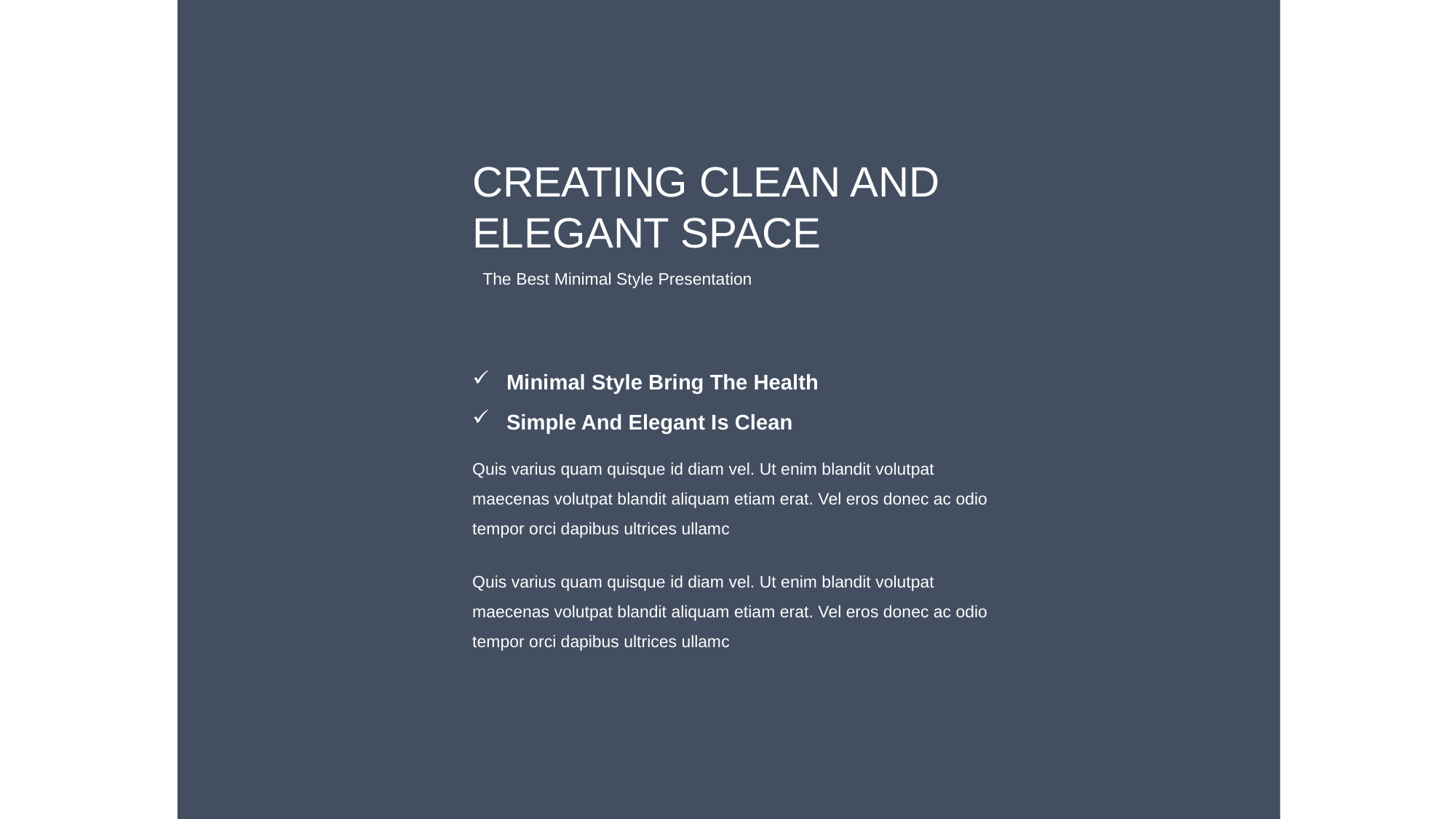

CREATING CLEAN AND ELEGANT SPACE
The Best Minimal Style Presentation

Minimal Style Bring The Health
Simple And Elegant Is Clean
Quis varius quam quisque id diam vel. Ut enim blandit volutpat maecenas volutpat blandit aliquam etiam erat. Vel eros donec ac odio tempor orci dapibus ultrices ullamc
Quis varius quam quisque id diam vel. Ut enim blandit volutpat maecenas volutpat blandit aliquam etiam erat. Vel eros donec ac odio tempor orci dapibus ultrices ullamc